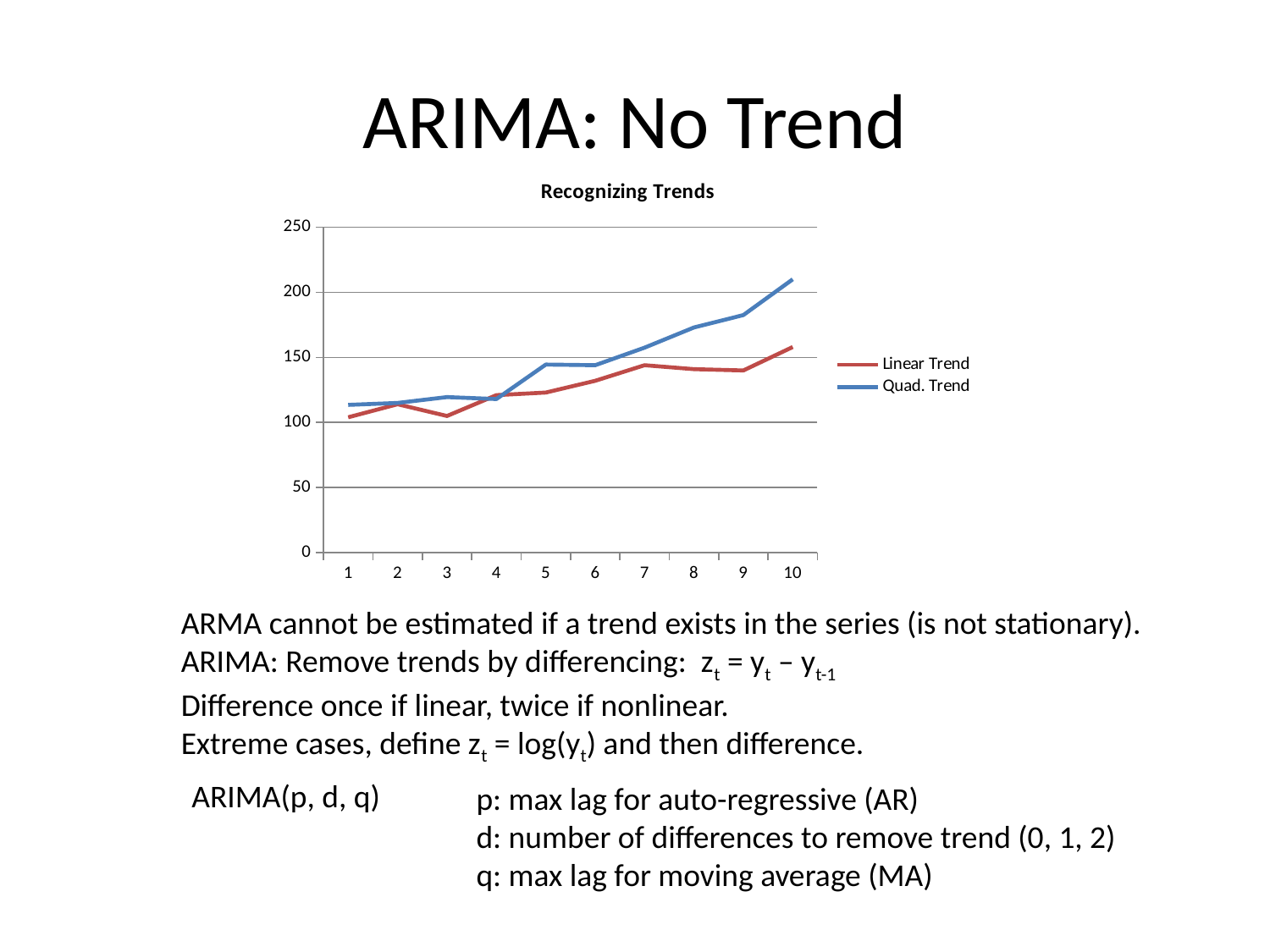

# ARIMA: No Trend

### Chart: Recognizing Trends

| Category | Linear Trend | Quad. Trend |
|---|---|---|
| 1 | 104.0 | 113.5 |
| 2 | 114.0 | 115.0 |
| 3 | 105.0 | 119.5 |
| 4 | 121.0 | 118.0 |
| 5 | 123.0 | 144.5 |
| 6 | 132.0 | 144.0 |
| 7 | 144.0 | 157.5 |
| 8 | 141.0 | 173.0 |
| 9 | 140.0 | 182.5 |
| 10 | 158.0 | 210.0 |
ARMA cannot be estimated if a trend exists in the series (is not stationary).
ARIMA: Remove trends by differencing:  zt = yt – yt-1
Difference once if linear, twice if nonlinear.
Extreme cases, define zt = log(yt) and then difference.
ARIMA(p, d, q)
p: max lag for auto-regressive (AR)
d: number of differences to remove trend (0, 1, 2)
q: max lag for moving average (MA)